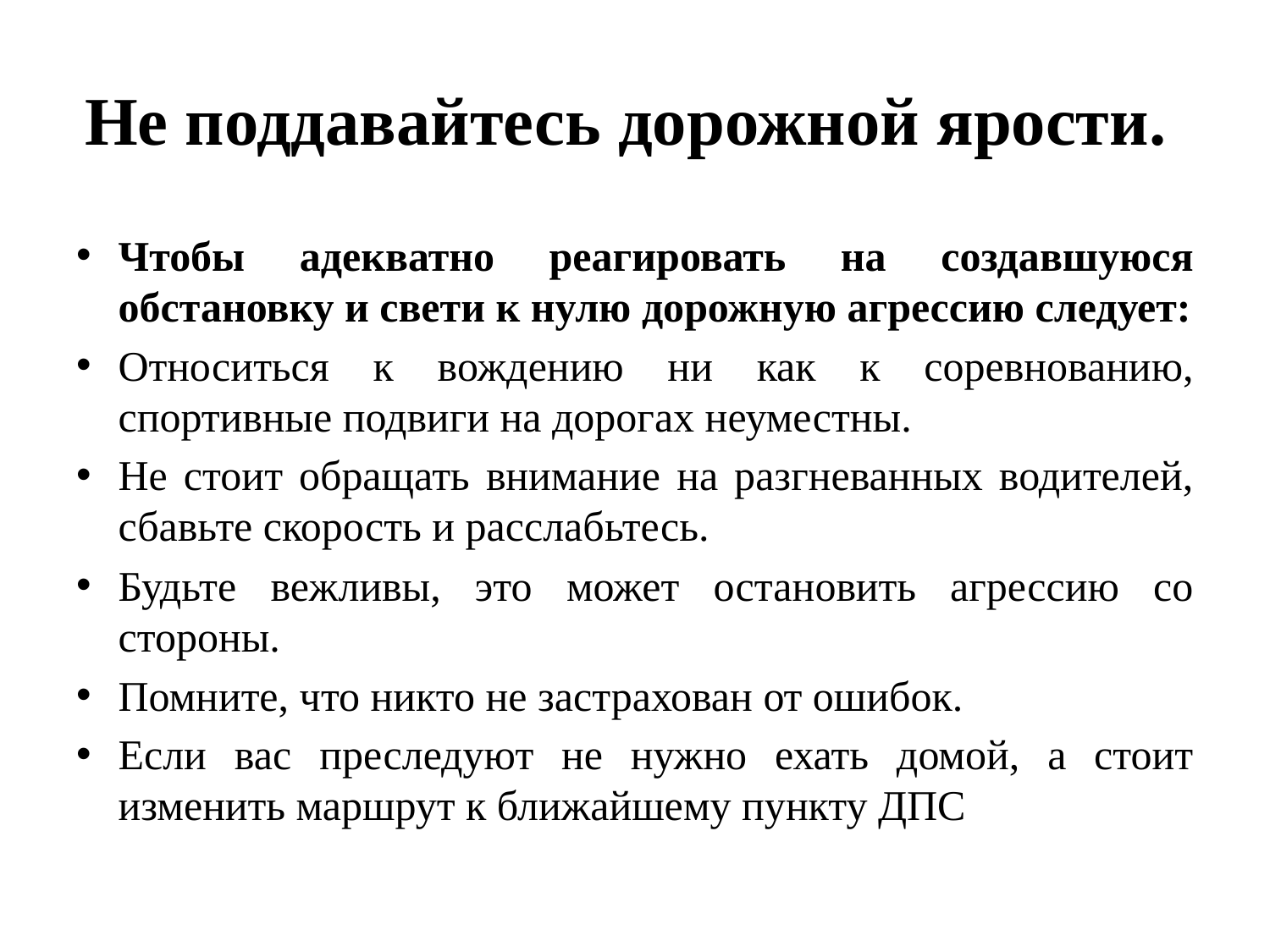

# Не поддавайтесь дорожной ярости.
Чтобы адекватно реагировать на создавшуюся обстановку и свети к нулю дорожную агрессию следует:
Относиться к вождению ни как к соревнованию, спортивные подвиги на дорогах неуместны.
Не стоит обращать внимание на разгневанных водителей, сбавьте скорость и расслабьтесь.
Будьте вежливы, это может остановить агрессию со стороны.
Помните, что никто не застрахован от ошибок.
Если вас преследуют не нужно ехать домой, а стоит изменить маршрут к ближайшему пункту ДПС